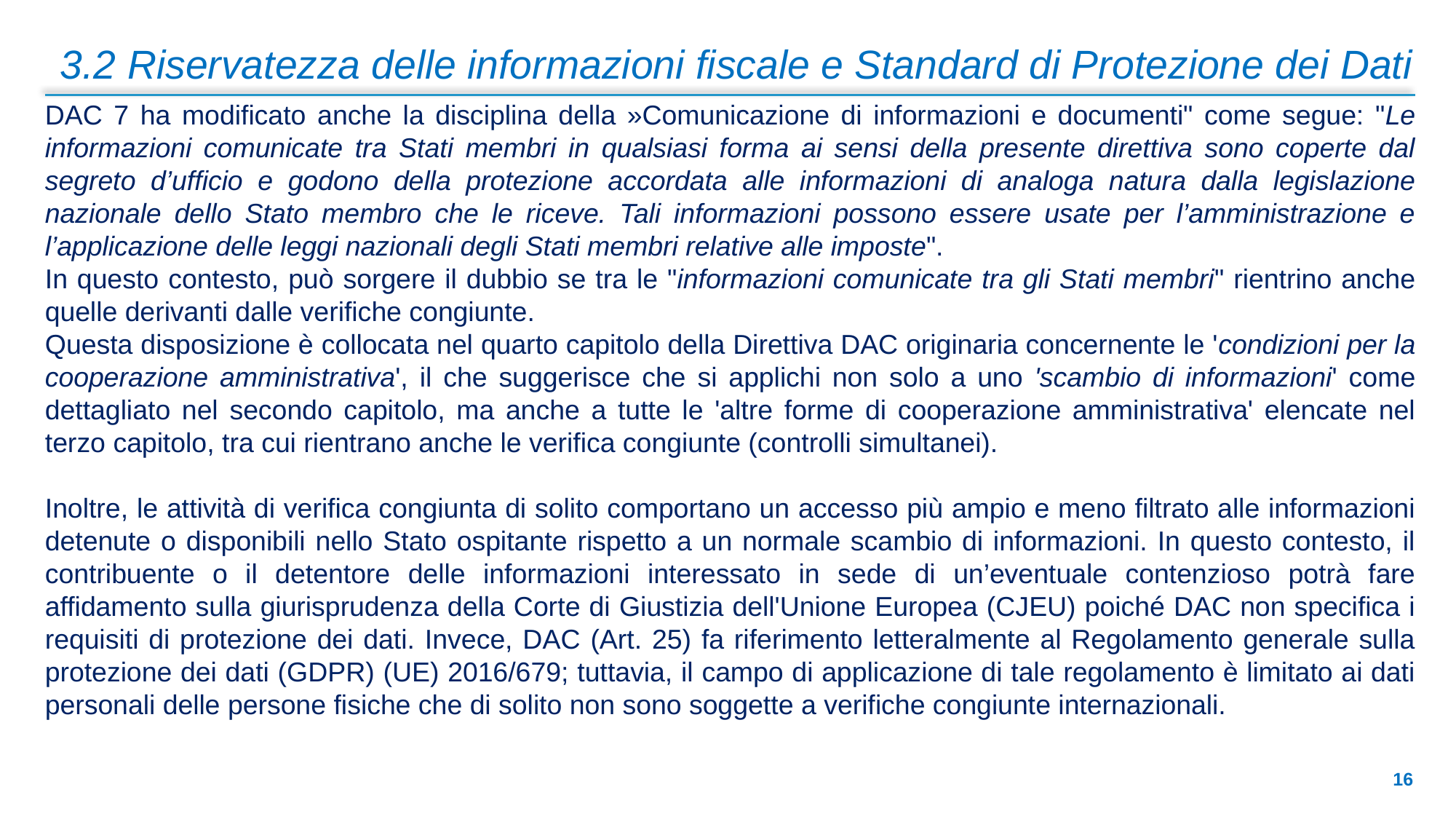

3.2 Riservatezza delle informazioni fiscale e Standard di Protezione dei Dati
DAC 7 ha modificato anche la disciplina della »Comunicazione di informazioni e documenti" come segue: "Le informazioni comunicate tra Stati membri in qualsiasi forma ai sensi della presente direttiva sono coperte dal segreto d’ufficio e godono della protezione accordata alle informazioni di analoga natura dalla legislazione nazionale dello Stato membro che le riceve. Tali informazioni possono essere usate per l’amministrazione e l’applicazione delle leggi nazionali degli Stati membri relative alle imposte".
In questo contesto, può sorgere il dubbio se tra le "informazioni comunicate tra gli Stati membri" rientrino anche quelle derivanti dalle verifiche congiunte.
Questa disposizione è collocata nel quarto capitolo della Direttiva DAC originaria concernente le 'condizioni per la cooperazione amministrativa', il che suggerisce che si applichi non solo a uno 'scambio di informazioni' come dettagliato nel secondo capitolo, ma anche a tutte le 'altre forme di cooperazione amministrativa' elencate nel terzo capitolo, tra cui rientrano anche le verifica congiunte (controlli simultanei).

Inoltre, le attività di verifica congiunta di solito comportano un accesso più ampio e meno filtrato alle informazioni detenute o disponibili nello Stato ospitante rispetto a un normale scambio di informazioni. In questo contesto, il contribuente o il detentore delle informazioni interessato in sede di un’eventuale contenzioso potrà fare affidamento sulla giurisprudenza della Corte di Giustizia dell'Unione Europea (CJEU) poiché DAC non specifica i requisiti di protezione dei dati. Invece, DAC (Art. 25) fa riferimento letteralmente al Regolamento generale sulla protezione dei dati (GDPR) (UE) 2016/679; tuttavia, il campo di applicazione di tale regolamento è limitato ai dati personali delle persone fisiche che di solito non sono soggette a verifiche congiunte internazionali.
16